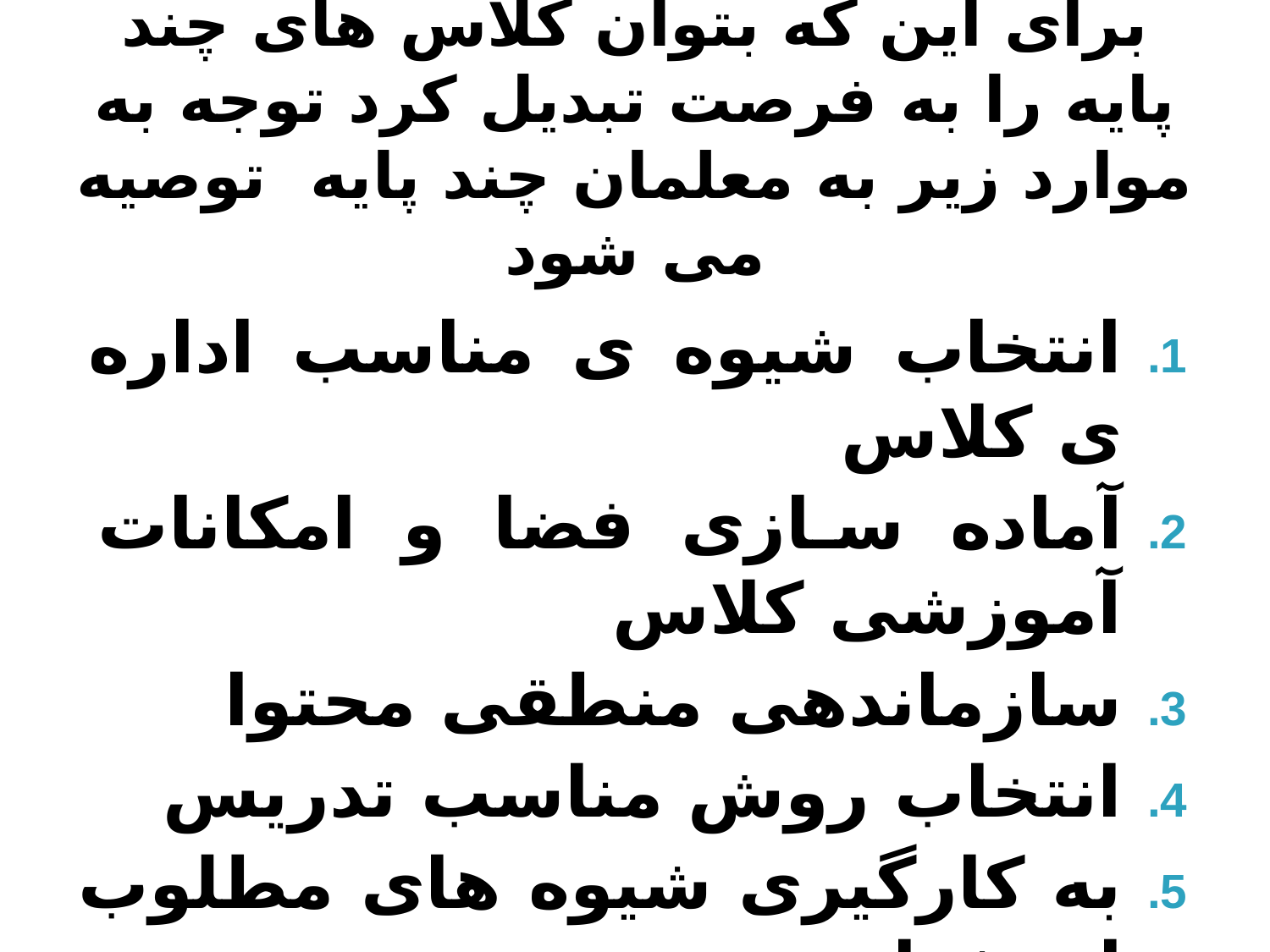

# برای این که بتوان کلاس های چند پایه را به فرصت تبدیل کرد توجه به موارد زیر به معلمان چند پایه  توصیه می شود
انتخاب شیوه ی مناسب اداره ی کلاس
آماده سازی فضا و امکانات آموزشی کلاس
سازماندهی منطقی محتوا
انتخاب روش مناسب تدریس
به کارگیری شیوه های مطلوب ارزشیابی